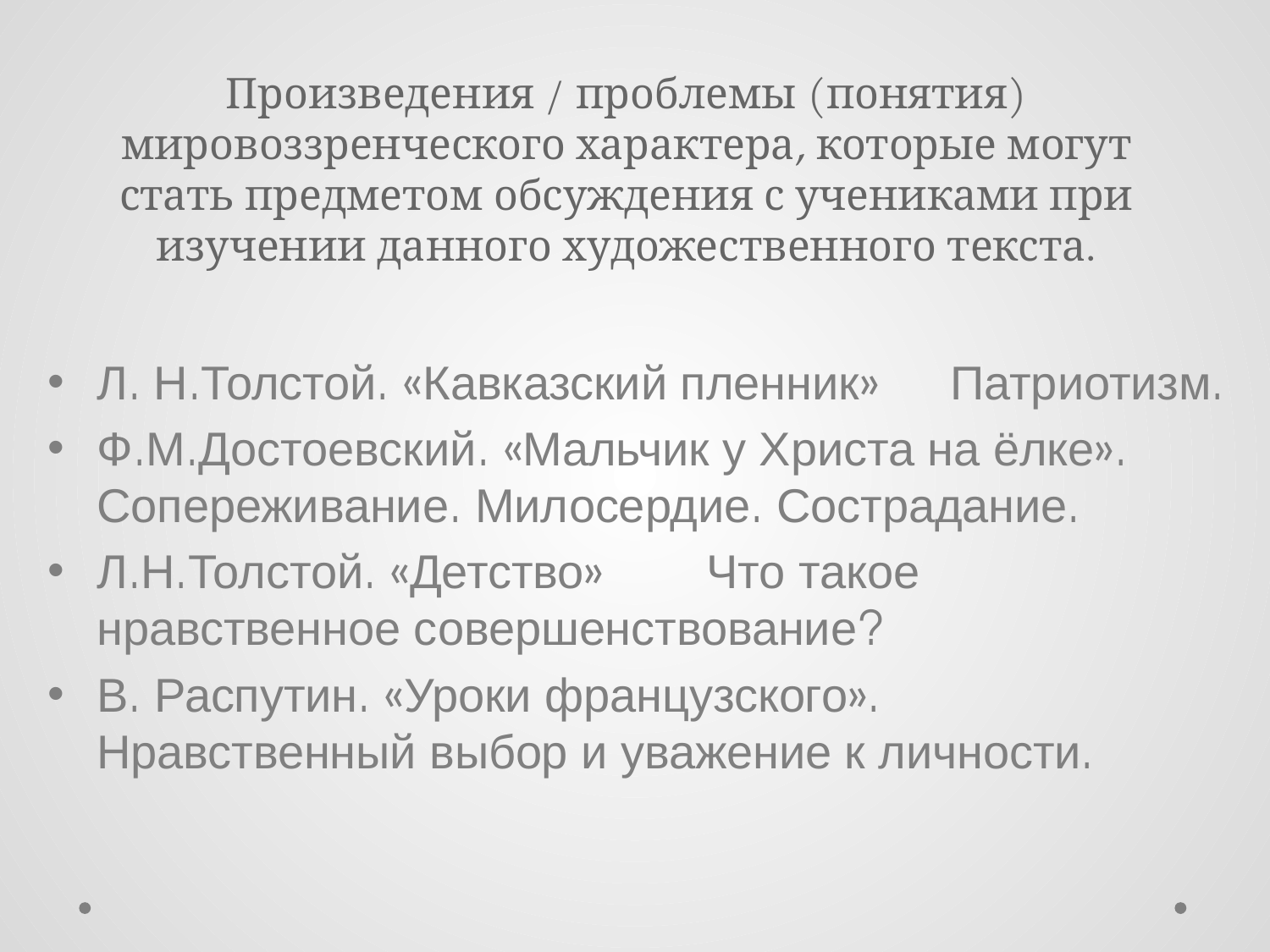

# Произведения / проблемы (понятия) мировоззренческого характера, которые могут стать предметом обсуждения с учениками при изучении данного художественного текста.
Л. Н.Толстой. «Кавказский пленник» 	Патриотизм.
Ф.М.Достоевский. «Мальчик у Христа на ёлке».	Сопереживание. Милосердие. Сострадание.
Л.Н.Толстой. «Детство»	Что такое нравственное совершенствование?
В. Распутин. «Уроки французского».	Нравственный выбор и уважение к личности.